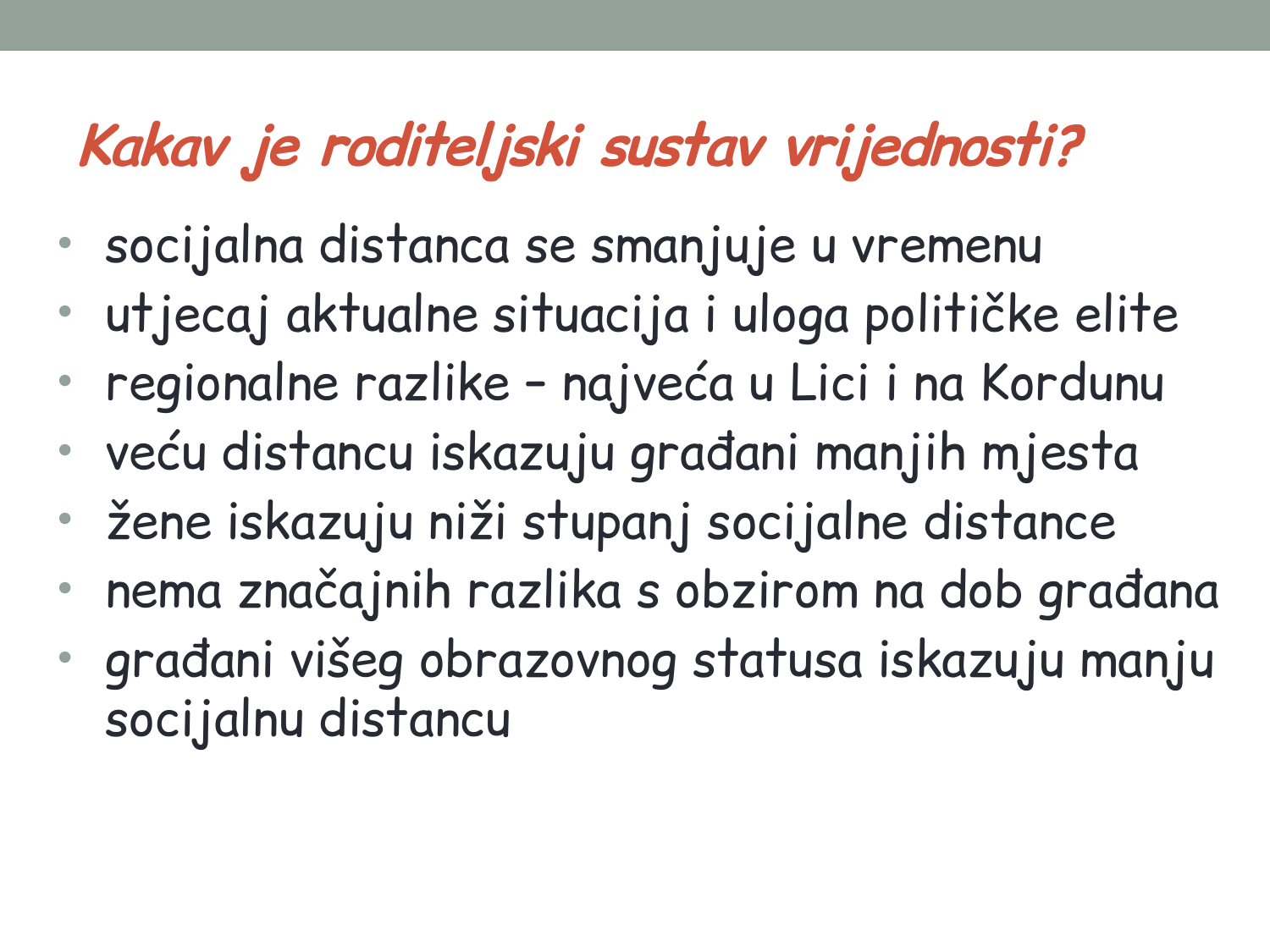

# Kakav je roditeljski sustav vrijednosti?
socijalna distanca se smanjuje u vremenu
utjecaj aktualne situacija i uloga političke elite
regionalne razlike – najveća u Lici i na Kordunu
veću distancu iskazuju građani manjih mjesta
žene iskazuju niži stupanj socijalne distance
nema značajnih razlika s obzirom na dob građana
građani višeg obrazovnog statusa iskazuju manju socijalnu distancu